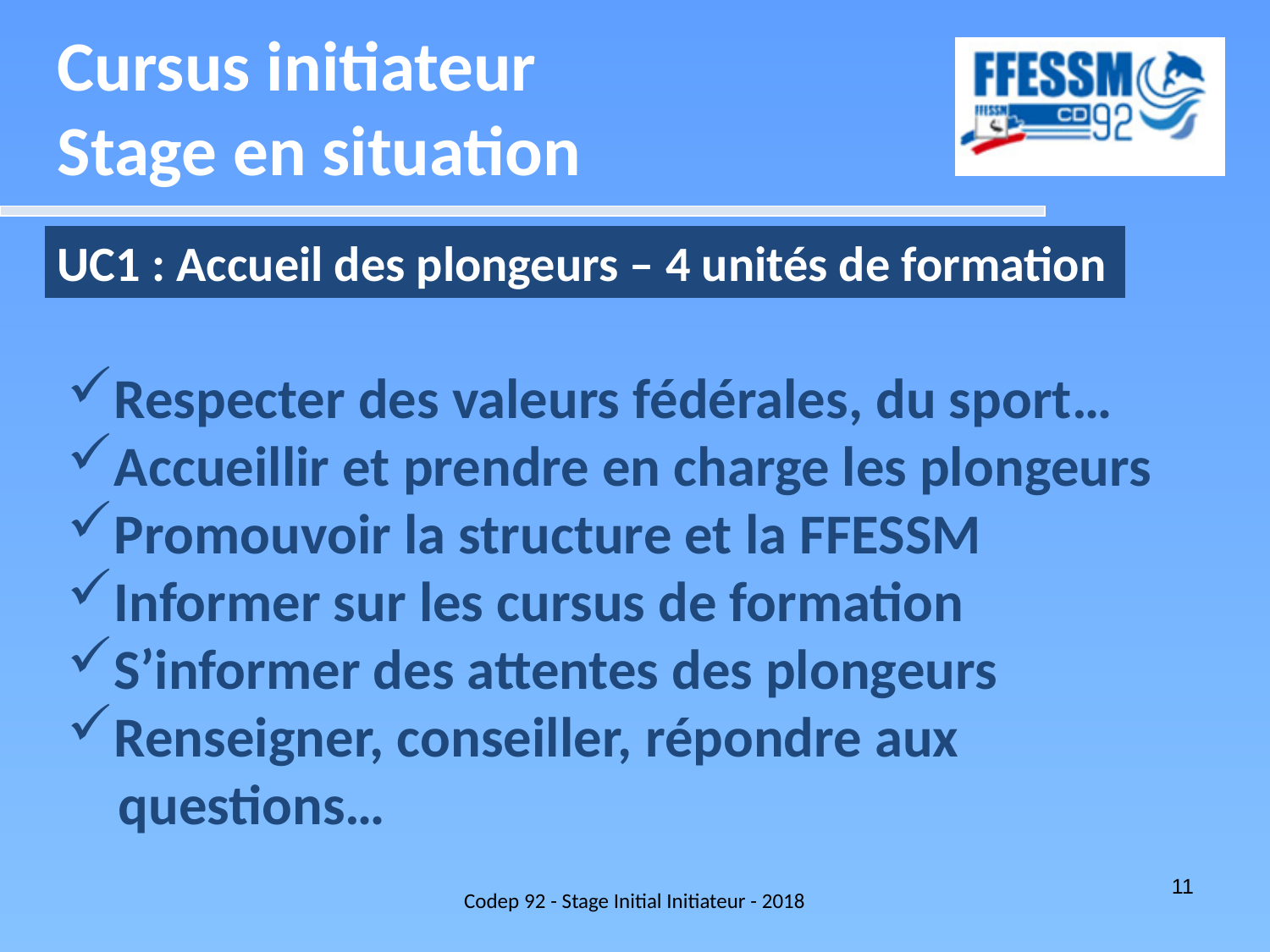

Cursus initiateur
Stage en situation
UC1 : Accueil des plongeurs – 4 unités de formation
Respecter des valeurs fédérales, du sport…
Accueillir et prendre en charge les plongeurs
Promouvoir la structure et la FFESSM
Informer sur les cursus de formation
S’informer des attentes des plongeurs
Renseigner, conseiller, répondre aux
    questions…
Codep 92 - Stage Initial Initiateur - 2018
11